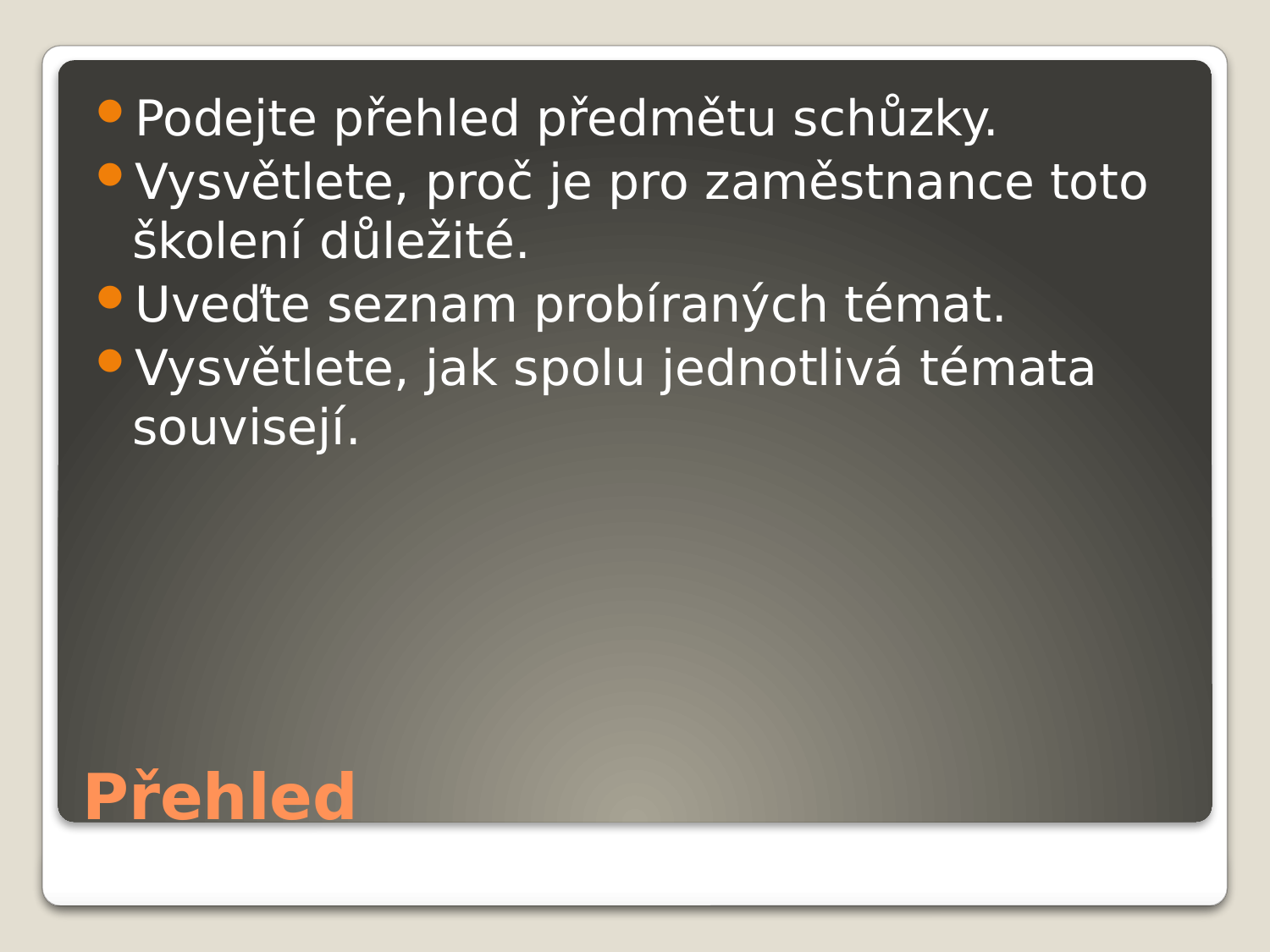

Podejte přehled předmětu schůzky.
Vysvětlete, proč je pro zaměstnance toto školení důležité.
Uveďte seznam probíraných témat.
Vysvětlete, jak spolu jednotlivá témata souvisejí.
# Přehled